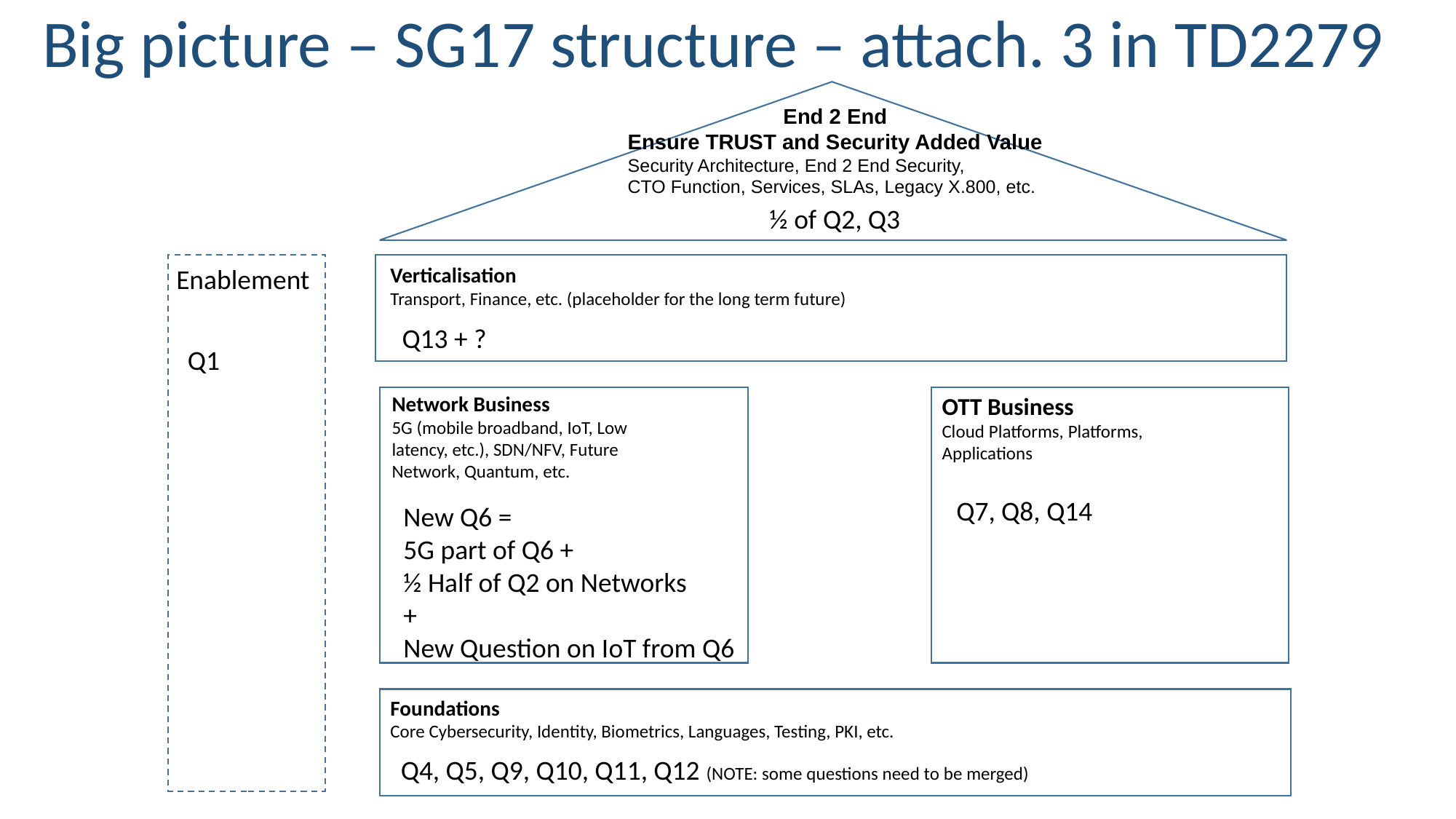

Big picture – SG17 structure – attach. 3 in TD2279

End 2 End
Ensure TRUST and Security Added Value
Security Architecture, End 2 End Security,
CTO Function, Services, SLAs, Legacy X.800, etc.
½ of Q2, Q3

Enablement
Verticalisation
Transport, Finance, etc. (placeholder for the long term future)
Q13 + ?
Q1
Network Business
5G (mobile broadband, IoT, Low latency, etc.), SDN/NFV, Future Network, Quantum, etc.
OTT Business
Cloud Platforms, Platforms, Applications

Q7, Q8, Q14
New Q6 =
5G part of Q6 +
½ Half of Q2 on Networks
+
New Question on IoT from Q6
Foundations
Core Cybersecurity, Identity, Biometrics, Languages, Testing, PKI, etc.

Q4, Q5, Q9, Q10, Q11, Q12 (NOTE: some questions need to be merged)